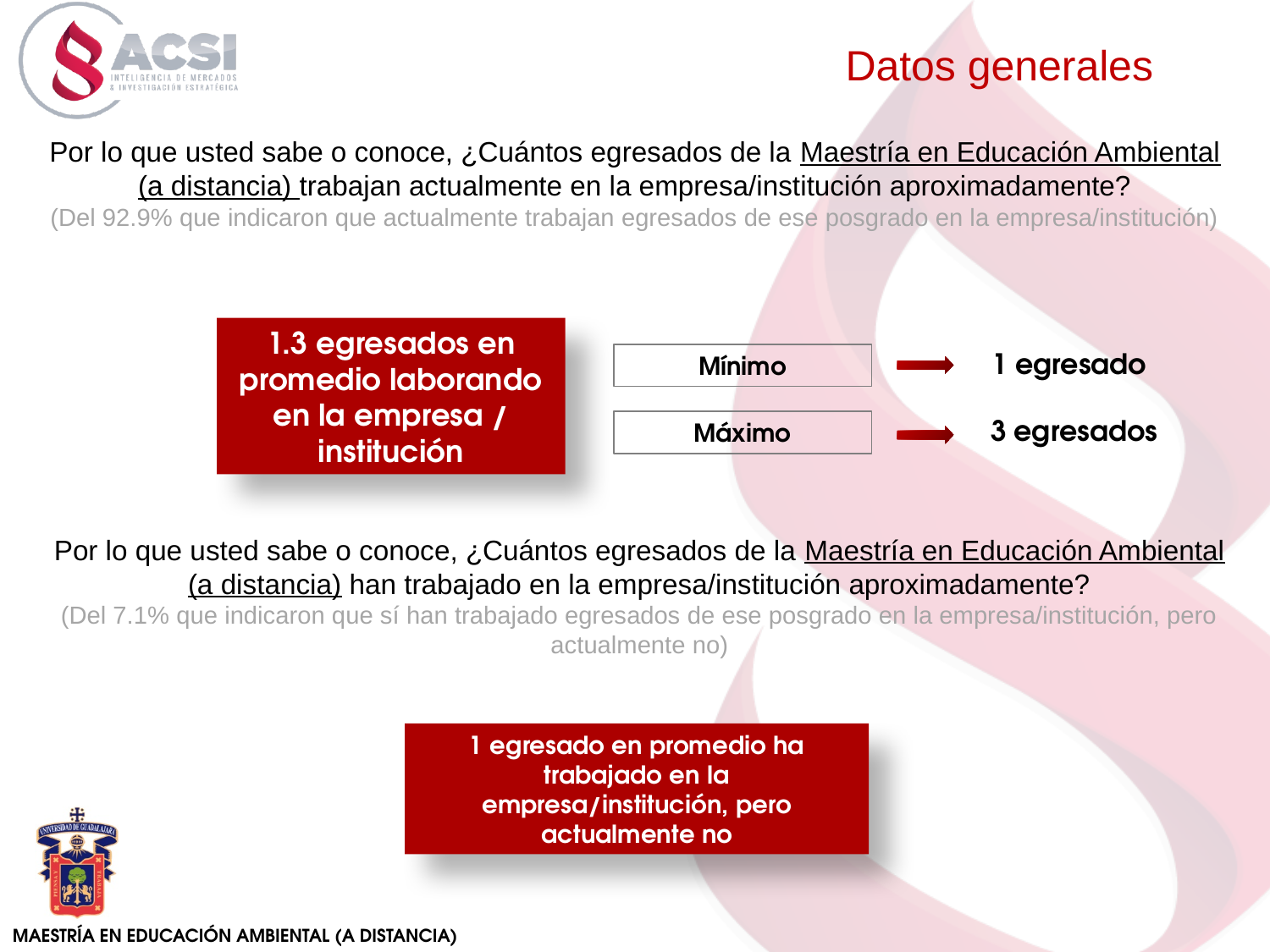

Datos generales
Por lo que usted sabe o conoce, ¿Cuántos egresados de la Maestría en Educación Ambiental (a distancia) trabajan actualmente en la empresa/institución aproximadamente?
(Del 92.9% que indicaron que actualmente trabajan egresados de ese posgrado en la empresa/institución)
1.3 egresados en promedio laborando en la empresa / institución
1 egresado
Mínimo

3 egresados
Máximo

Por lo que usted sabe o conoce, ¿Cuántos egresados de la Maestría en Educación Ambiental (a distancia) han trabajado en la empresa/institución aproximadamente?
(Del 7.1% que indicaron que sí han trabajado egresados de ese posgrado en la empresa/institución, pero actualmente no)
1 egresado en promedio ha trabajado en la
empresa/institución, pero actualmente no